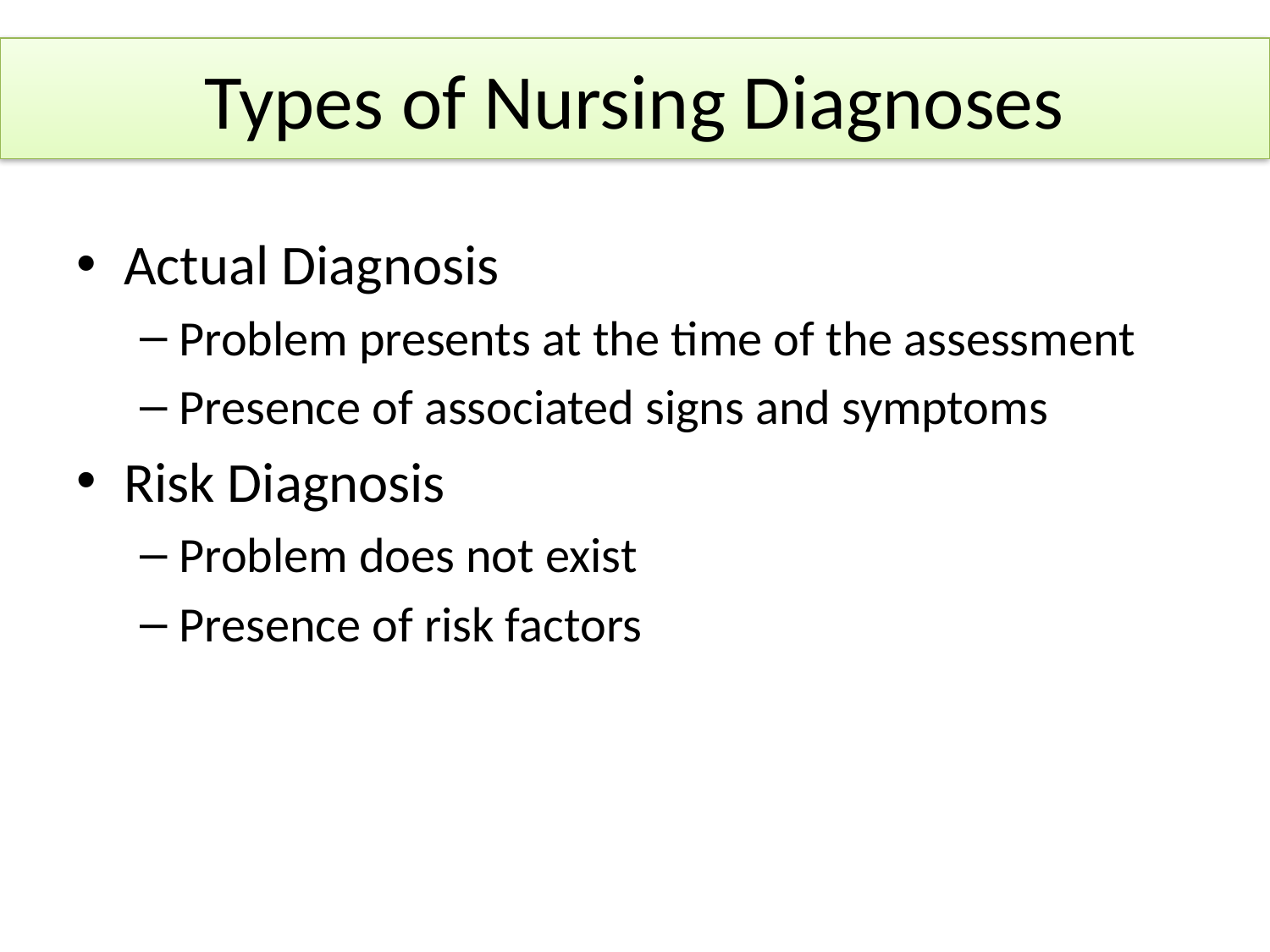

# Types of Nursing Diagnoses
Actual Diagnosis
Problem presents at the time of the assessment
Presence of associated signs and symptoms
Risk Diagnosis
Problem does not exist
Presence of risk factors